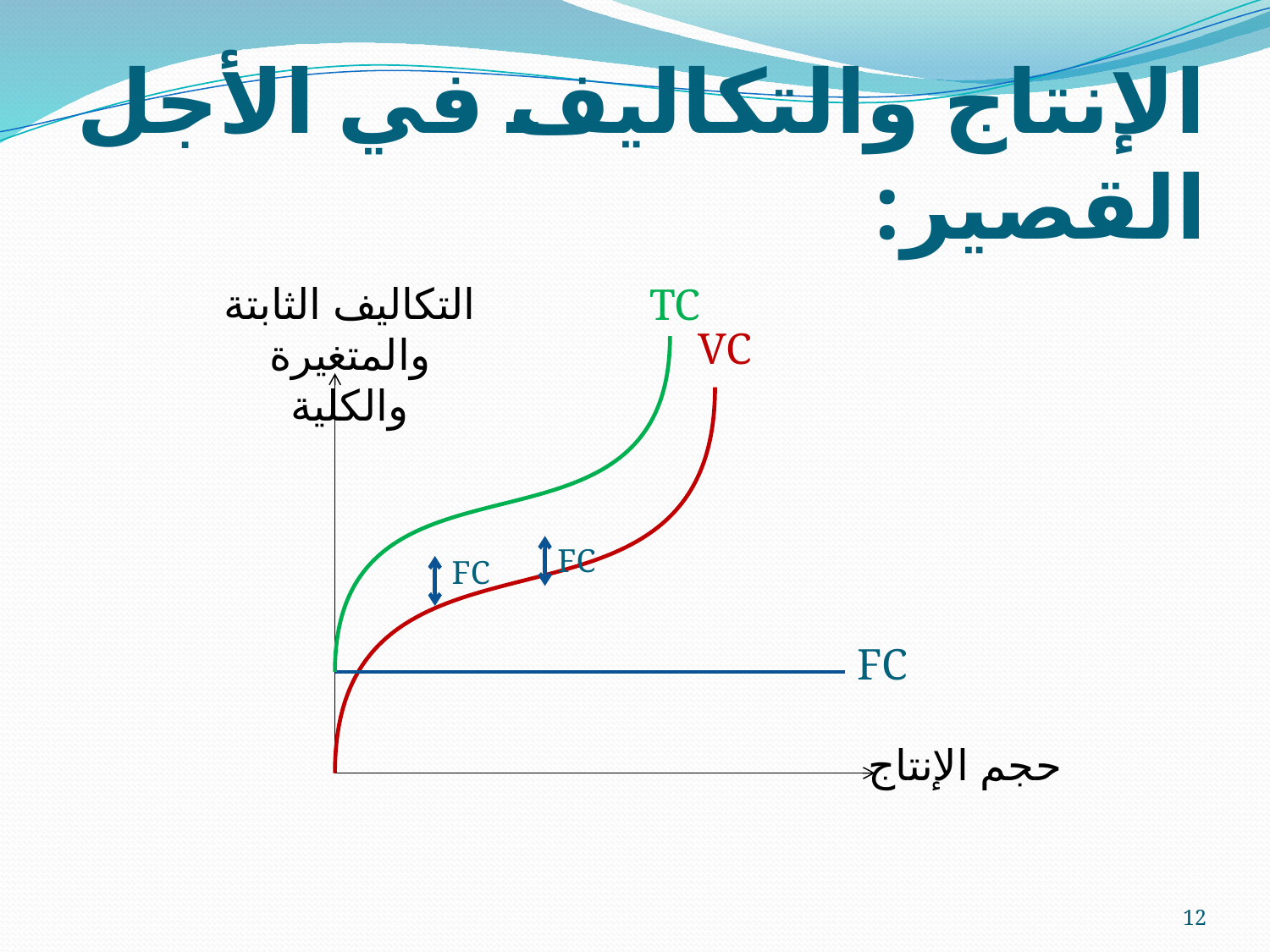

# الإنتاج والتكاليف في الأجل القصير:

التكاليف الثابتة والمتغيرة والكلية
TC
VC
FC
FC
FC
حجم الإنتاج
12